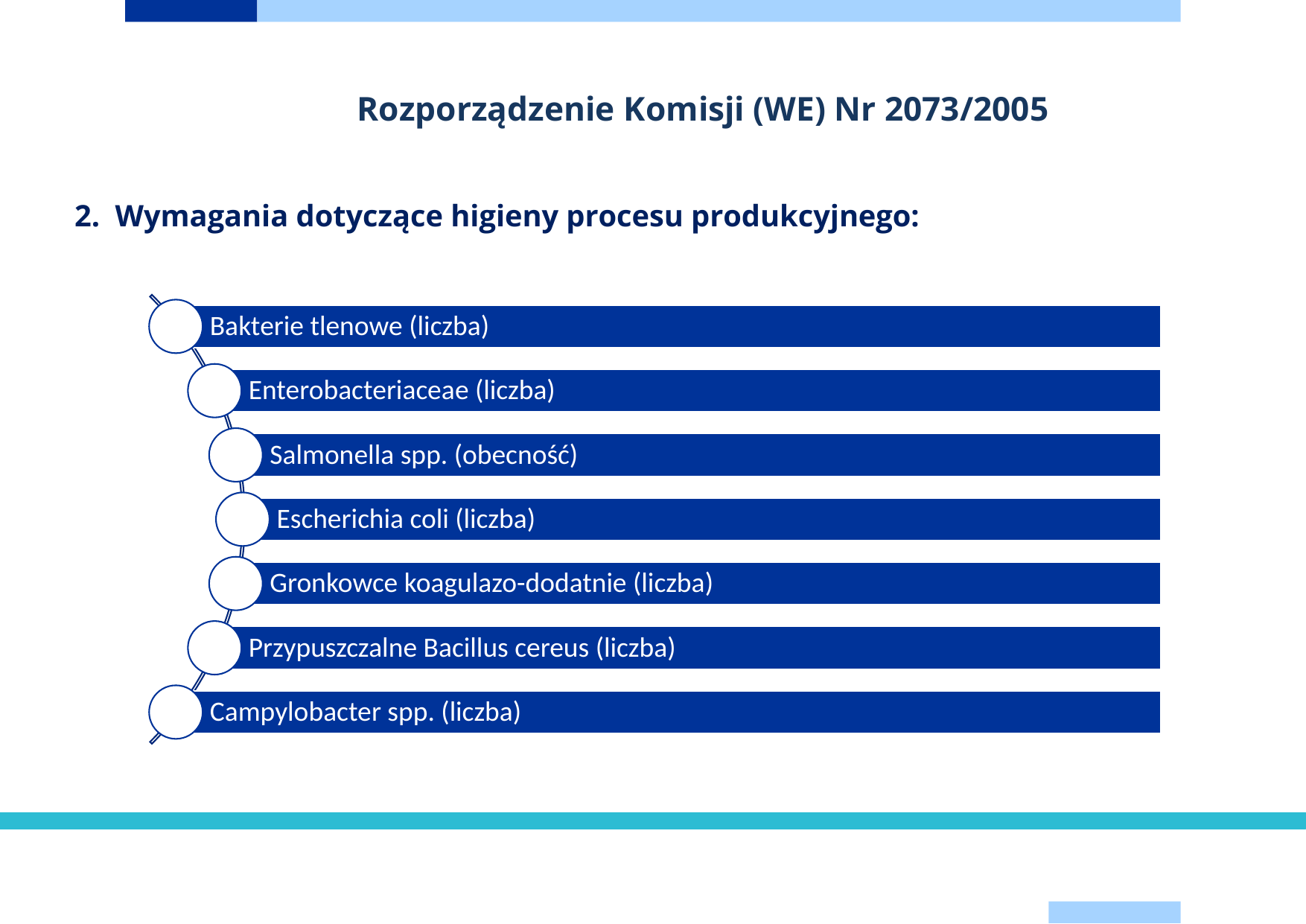

Rozporządzenie Komisji (WE) Nr 2073/2005

2.  Wymagania dotyczące higieny procesu produkcyjnego:

.
Bakterie tlenowe (liczba)
Enterobacteriaceae (liczba)
Salmonella spp. (obecność)
Escherichia coli (liczba)
Gronkowce koagulazo-dodatnie (liczba)
Przypuszczalne Bacillus cereus (liczba)
Campylobacter spp. (liczba)